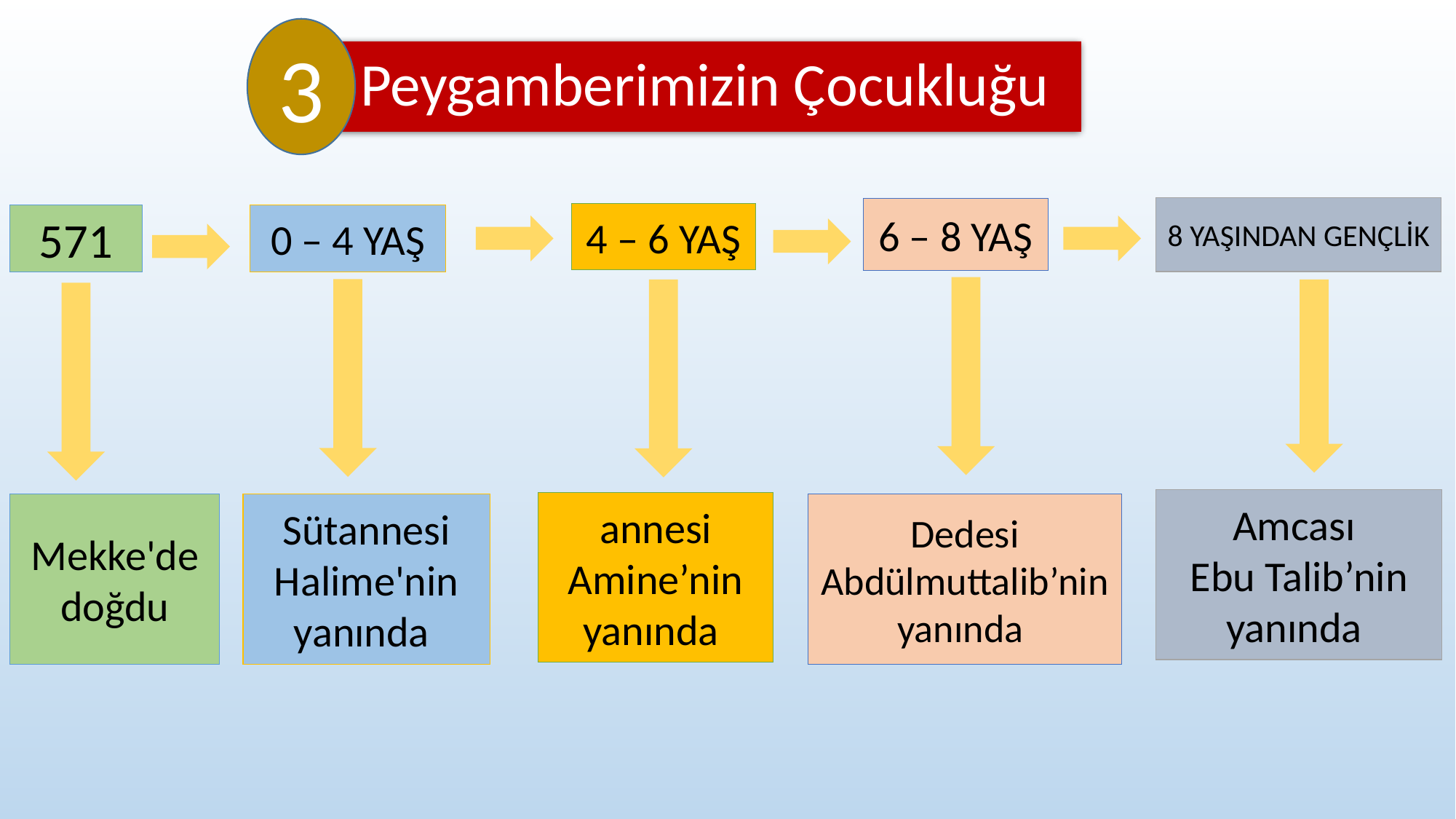

3
# Peygamberimizin Çocukluğu
8 YAŞINDAN GENÇLİK
6 – 8 YAŞ
4 – 6 YAŞ
571
0 – 4 YAŞ

Amcası
Ebu Talib’nin yanında
annesi Amine’nin yanında
Mekke'de doğdu

Sütannesi Halime'nin yanında

Dedesi Abdülmuttalib’nin yanında